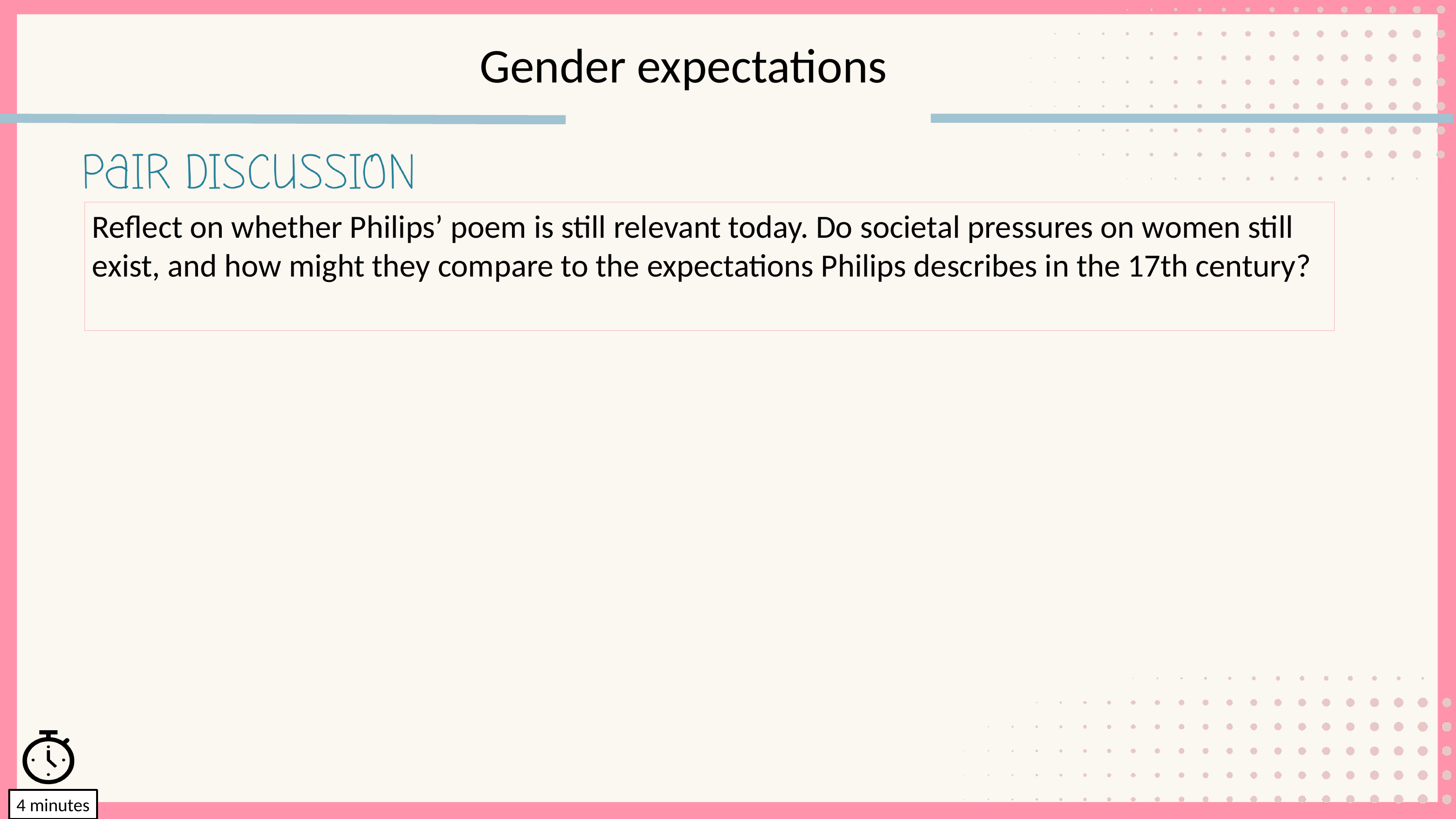

# Gender expectations
Reflect on whether Philips’ poem is still relevant today. Do societal pressures on women still exist, and how might they compare to the expectations Philips describes in the 17th century?